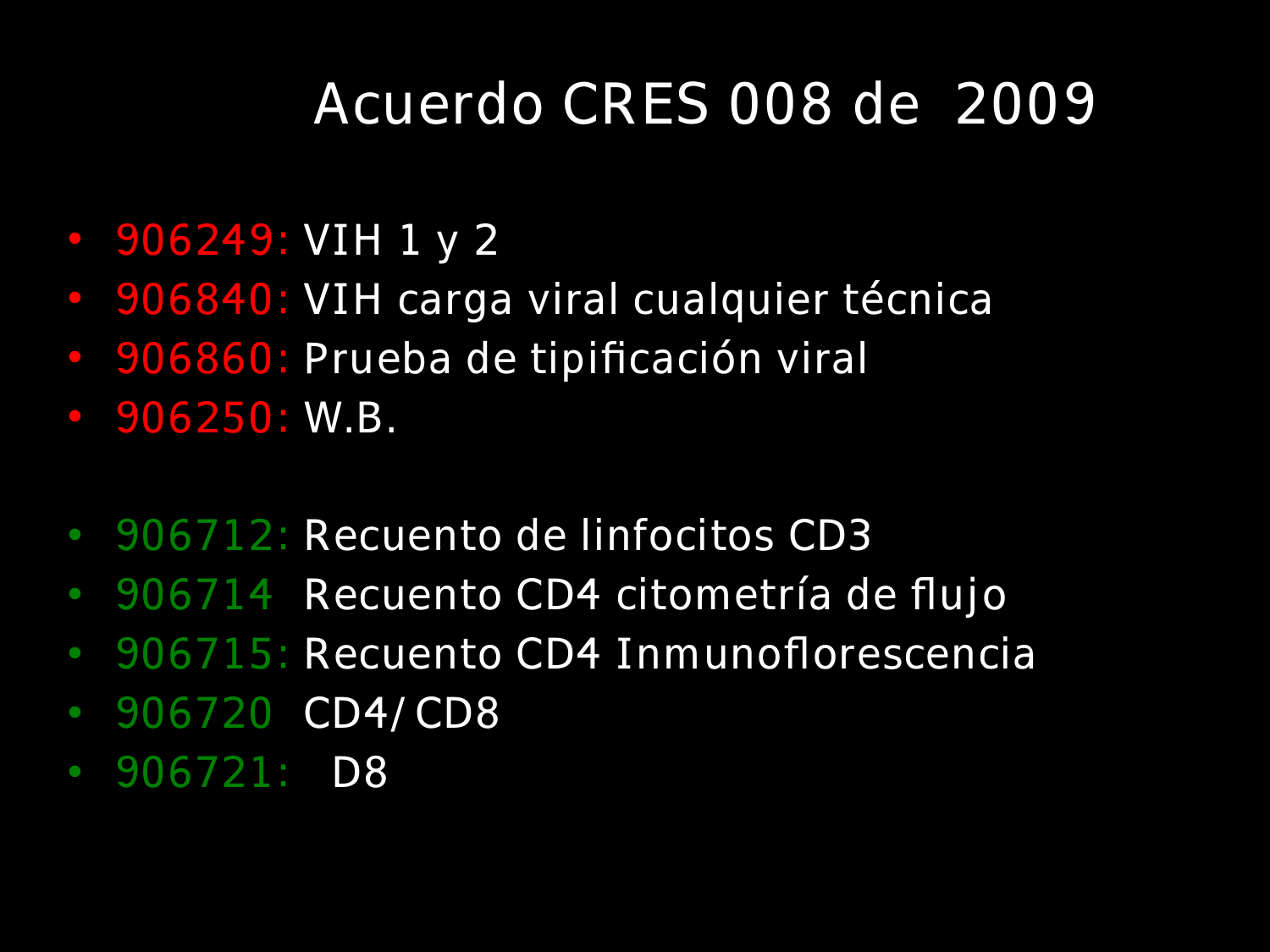

# Acuerdo CRES 008 de  2009
906249: VIH 1 y 2
906840: VIH carga viral cualquier técnica
906860: Prueba de tipificación viral
906250: W.B.

906712: Recuento de linfocitos CD3
906714: Recuento CD4 citometría de flujo
906715: Recuento CD4 Inmunoflorescencia
906720: CD4/CD8
906721: CD8